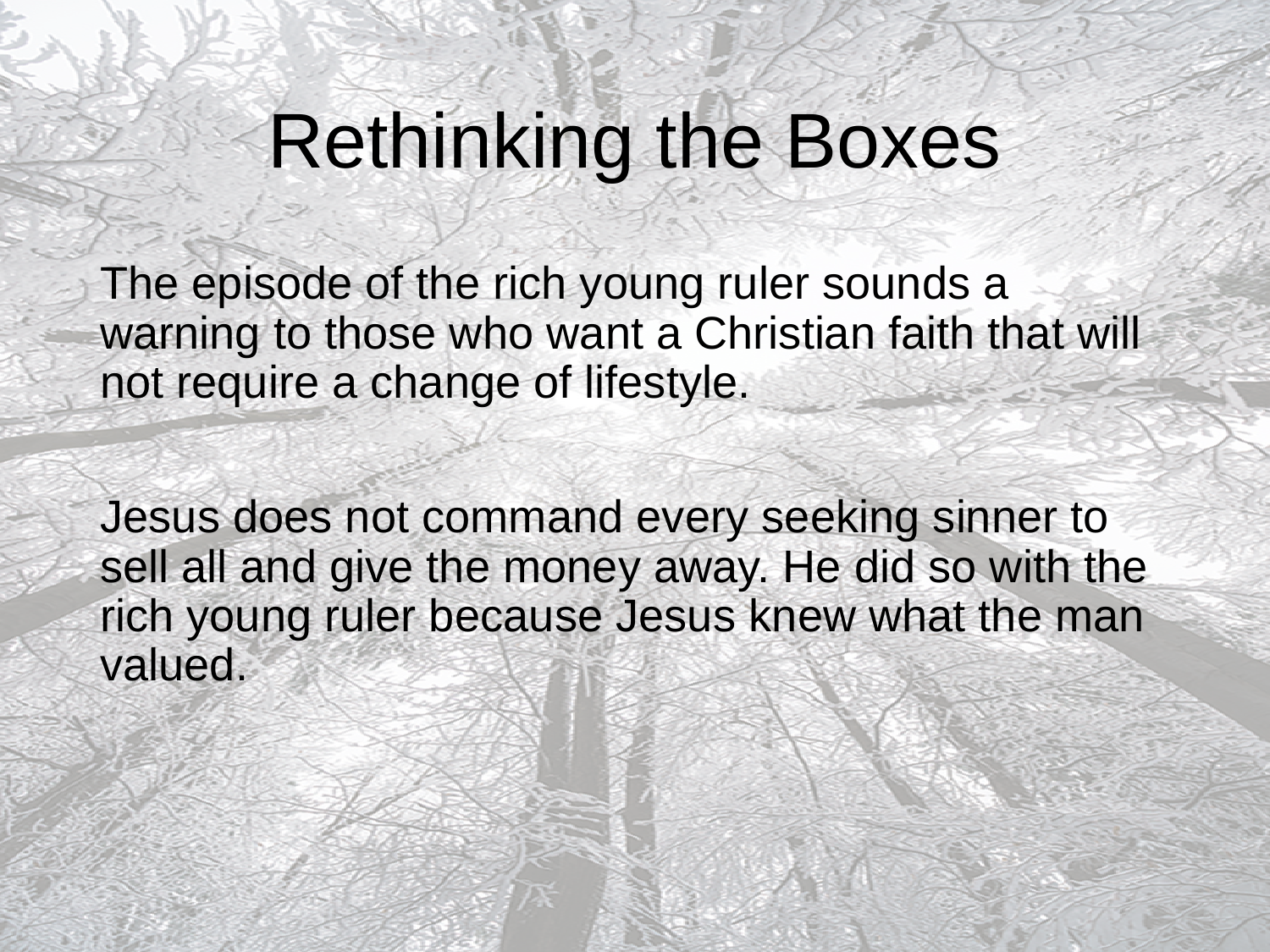

# Rethinking the Boxes
The episode of the rich young ruler sounds a warning to those who want a Christian faith that will not require a change of lifestyle.

Jesus does not command every seeking sinner to sell all and give the money away. He did so with the rich young ruler because Jesus knew what the man valued.